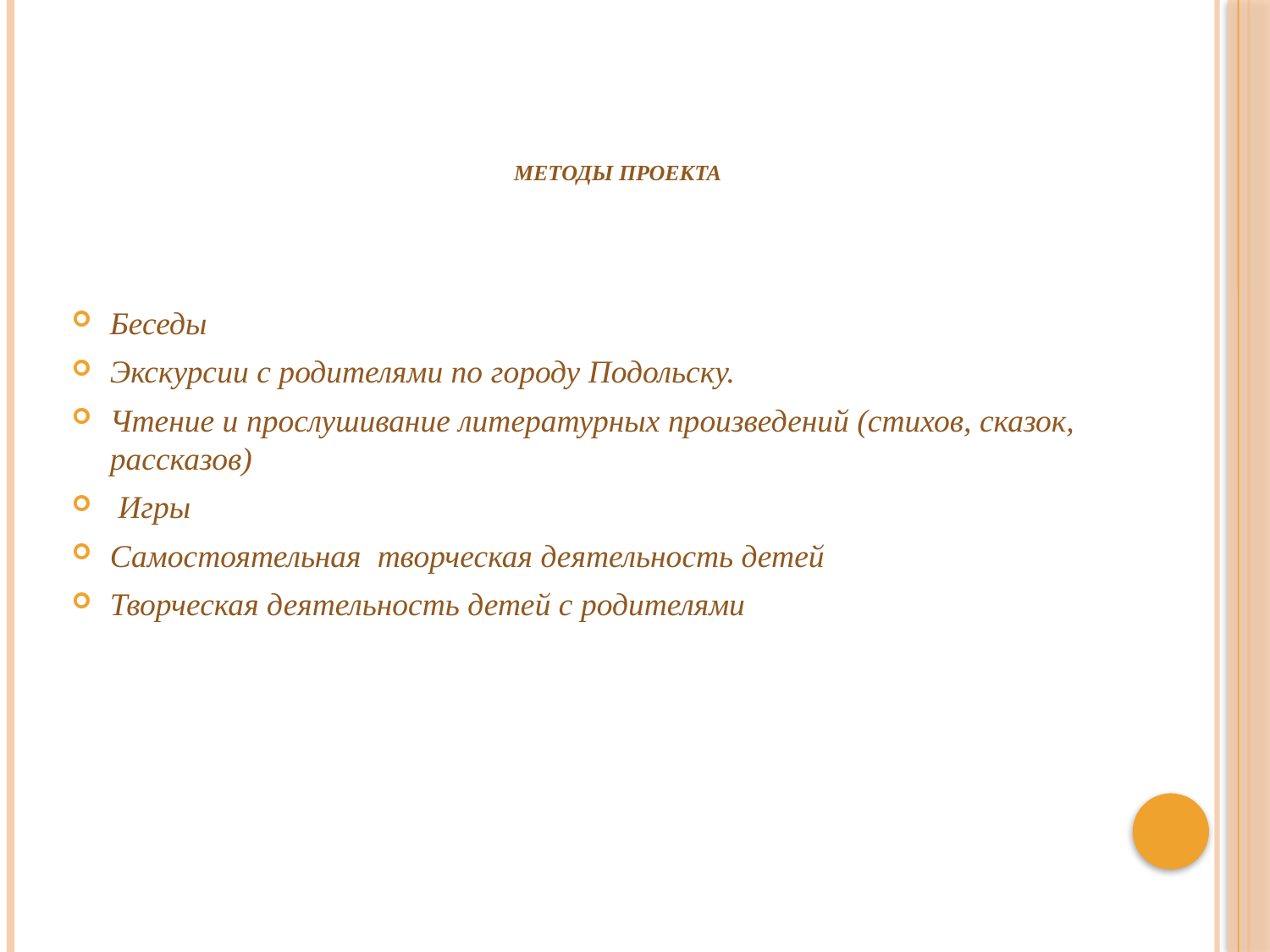

# Методы проекта

Беседы
Экскурсии с родителями по городу Подольску.
Чтение и прослушивание литературных произведений (стихов, сказок, рассказов)
 Игры
Самостоятельная  творческая деятельность детей
Творческая деятельность детей с родителями